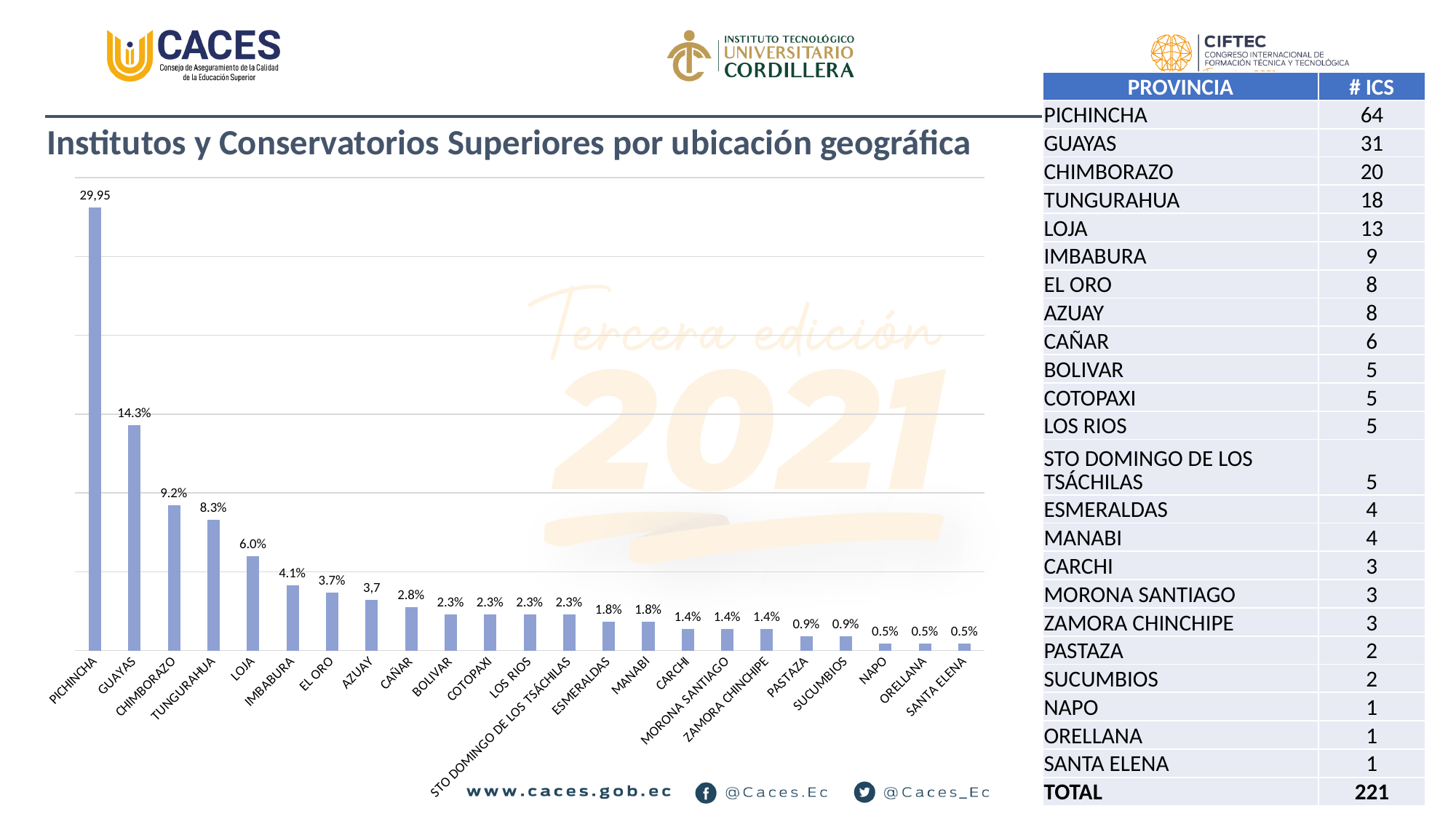

| PROVINCIA | # ICS |
| --- | --- |
| PICHINCHA | 64 |
| GUAYAS | 31 |
| CHIMBORAZO | 20 |
| TUNGURAHUA | 18 |
| LOJA | 13 |
| IMBABURA | 9 |
| EL ORO | 8 |
| AZUAY | 8 |
| CAÑAR | 6 |
| BOLIVAR | 5 |
| COTOPAXI | 5 |
| LOS RIOS | 5 |
| STO DOMINGO DE LOS TSÁCHILAS | 5 |
| ESMERALDAS | 4 |
| MANABI | 4 |
| CARCHI | 3 |
| MORONA SANTIAGO | 3 |
| ZAMORA CHINCHIPE | 3 |
| PASTAZA | 2 |
| SUCUMBIOS | 2 |
| NAPO | 1 |
| ORELLANA | 1 |
| SANTA ELENA | 1 |
| TOTAL | 221 |
Institutos y Conservatorios Superiores por ubicación geográfica

### Chart

| Category |  |
|---|---|
| PICHINCHA | 0.28110599078341014 |
| GUAYAS | 0.14285714285714285 |
| CHIMBORAZO | 0.09216589861751152 |
| TUNGURAHUA | 0.08294930875576037 |
| LOJA | 0.059907834101382486 |
| IMBABURA | 0.041474654377880185 |
| EL ORO | 0.03686635944700461 |
| AZUAY | 0.03225806451612903 |
| CAÑAR | 0.027649769585253458 |
| BOLIVAR | 0.02304147465437788 |
| COTOPAXI | 0.02304147465437788 |
| LOS RIOS | 0.02304147465437788 |
| STO DOMINGO DE LOS TSÁCHILAS | 0.02304147465437788 |
| ESMERALDAS | 0.018433179723502304 |
| MANABI | 0.018433179723502304 |
| CARCHI | 0.013824884792626729 |
| MORONA SANTIAGO | 0.013824884792626729 |
| ZAMORA CHINCHIPE | 0.013824884792626729 |
| PASTAZA | 0.009216589861751152 |
| SUCUMBIOS | 0.009216589861751152 |
| NAPO | 0.004608294930875576 |
| ORELLANA | 0.004608294930875576 |
| SANTA ELENA | 0.004608294930875576 |